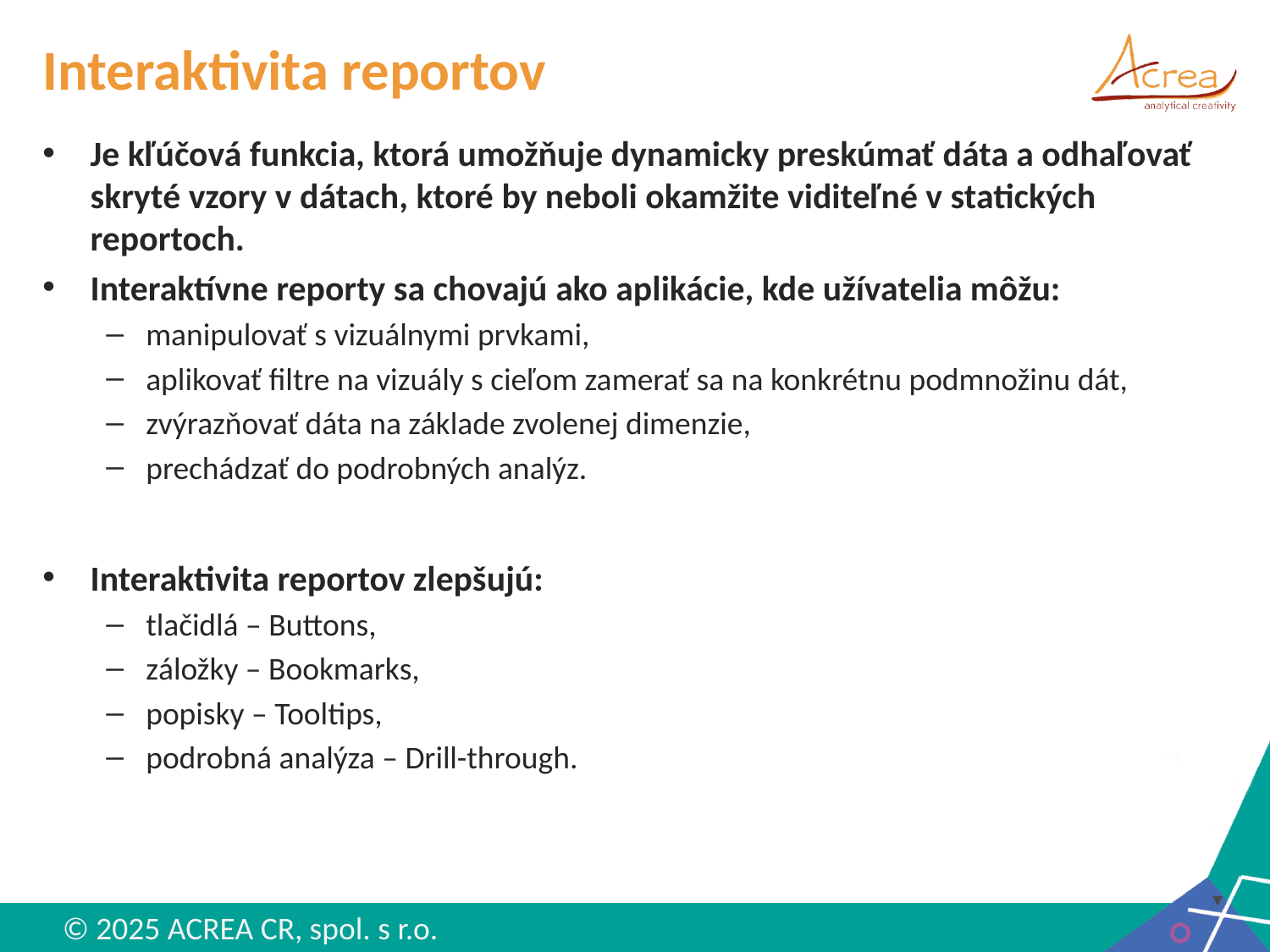

# Interaktivita reportov
Je kľúčová funkcia, ktorá umožňuje dynamicky preskúmať dáta a odhaľovať skryté vzory v dátach, ktoré by neboli okamžite viditeľné v statických reportoch.
Interaktívne reporty sa chovajú ako aplikácie, kde užívatelia môžu:
manipulovať s vizuálnymi prvkami,
aplikovať filtre na vizuály s cieľom zamerať sa na konkrétnu podmnožinu dát,
zvýrazňovať dáta na základe zvolenej dimenzie,
prechádzať do podrobných analýz.

Interaktivita reportov zlepšujú:
tlačidlá – Buttons,
záložky – Bookmarks,
popisky – Tooltips,
podrobná analýza – Drill-through.